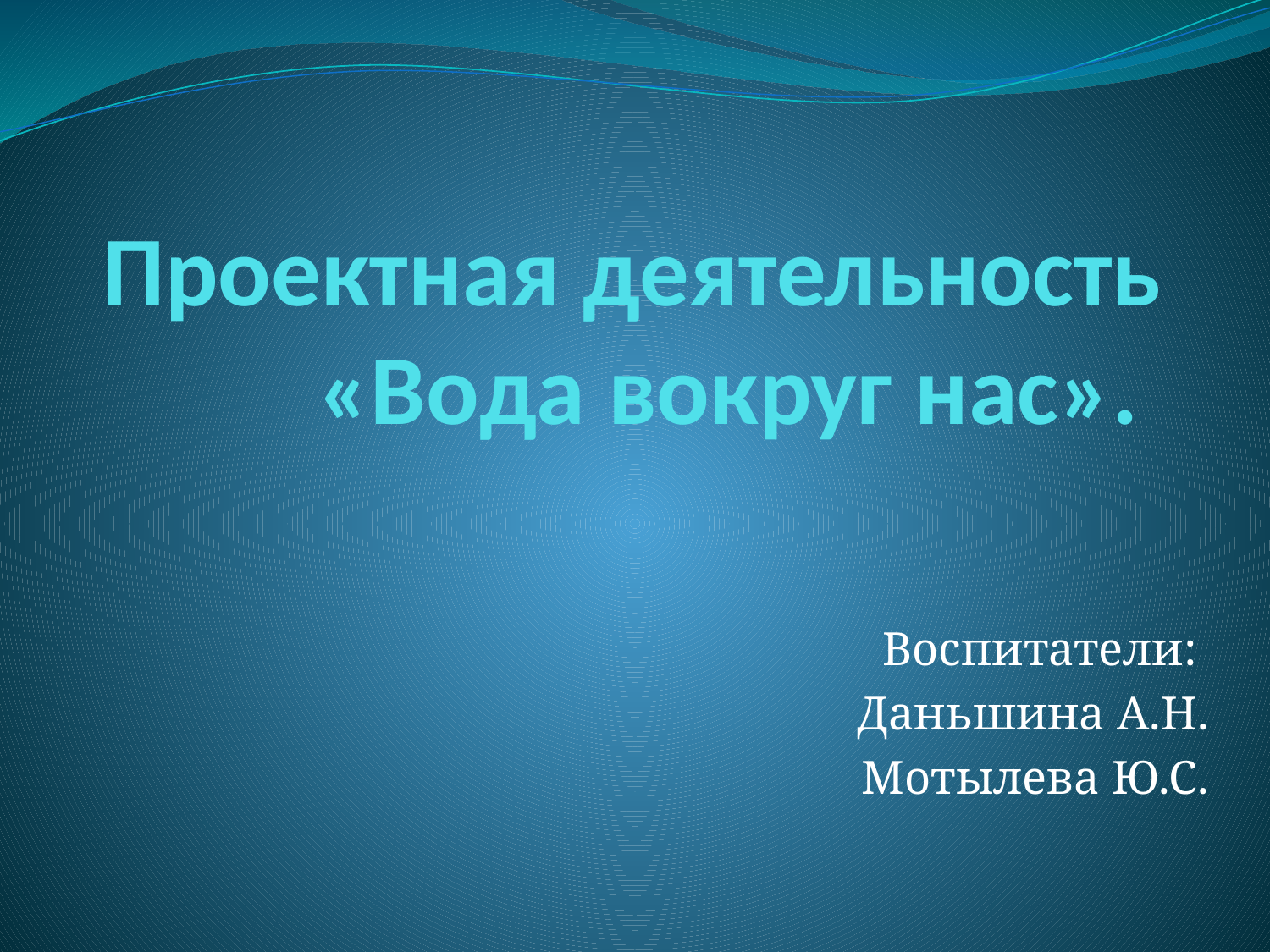

# Проектная деятельность «Вода вокруг нас».
Воспитатели:
Даньшина А.Н.
Мотылева Ю.С.